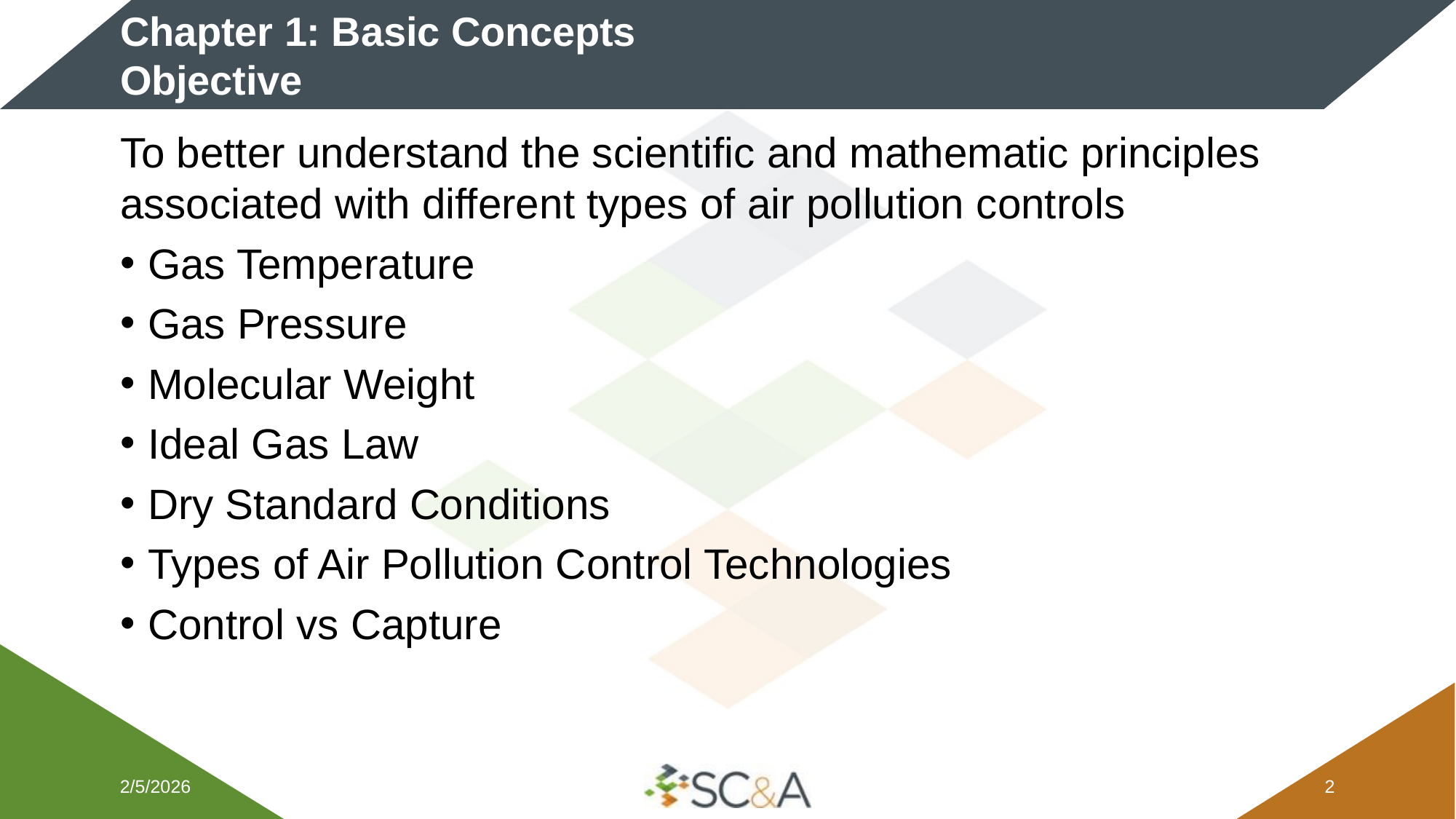

# Chapter 1: Basic Concepts Objective
To better understand the scientific and mathematic principles associated with different types of air pollution controls
Gas Temperature
Gas Pressure
Molecular Weight
Ideal Gas Law
Dry Standard Conditions
Types of Air Pollution Control Technologies
Control vs Capture
2/5/2026
2